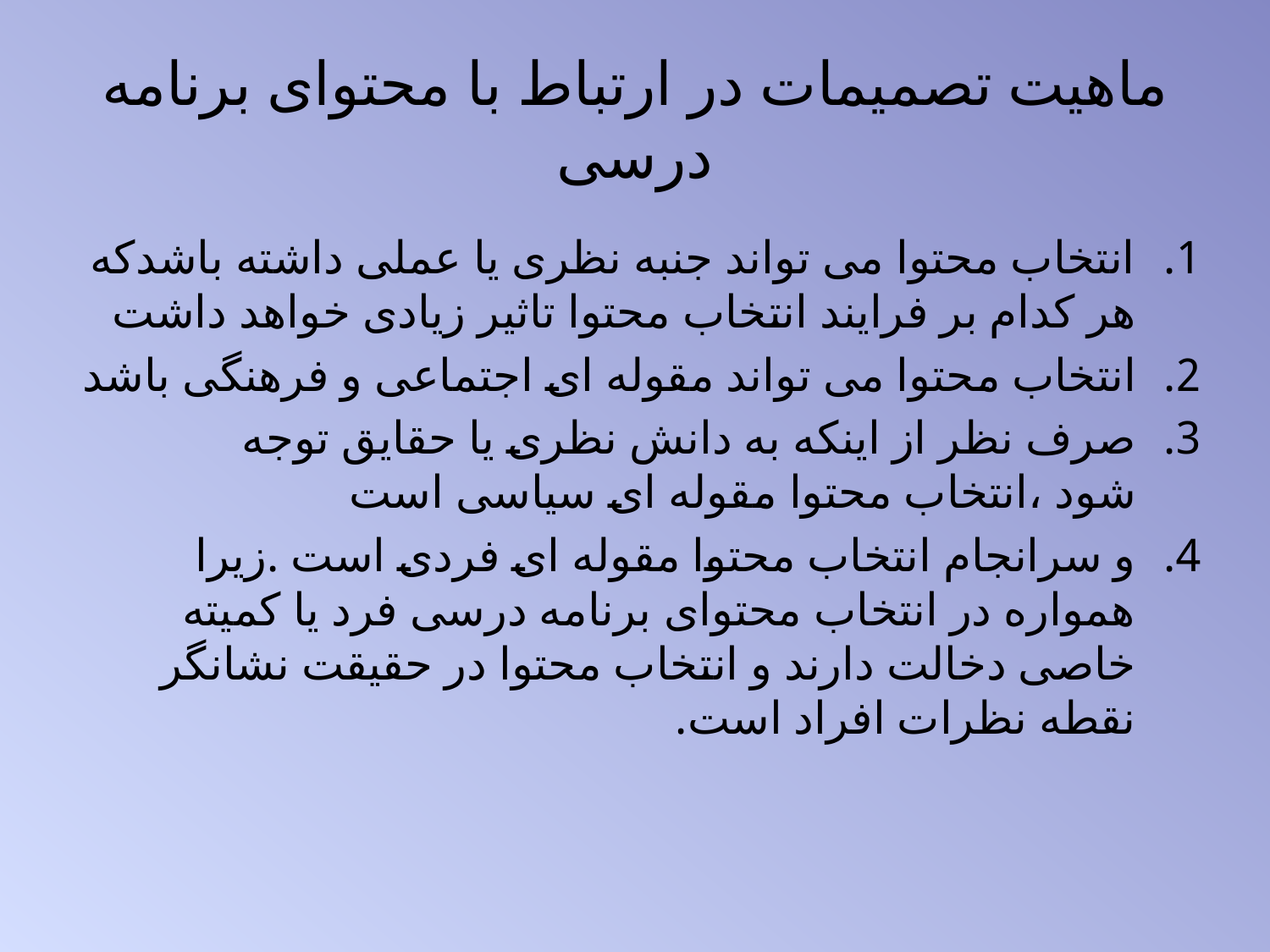

# ماهیت تصمیمات در ارتباط با محتوای برنامه درسی
انتخاب محتوا می تواند جنبه نظری یا عملی داشته باشدکه هر کدام بر فرایند انتخاب محتوا تاثیر زیادی خواهد داشت
انتخاب محتوا می تواند مقوله ای اجتماعی و فرهنگی باشد
صرف نظر از اینکه به دانش نظری یا حقایق توجه شود ،انتخاب محتوا مقوله ای سیاسی است
و سرانجام انتخاب محتوا مقوله ای فردی است .زیرا همواره در انتخاب محتوای برنامه درسی فرد یا کمیته خاصی دخالت دارند و انتخاب محتوا در حقیقت نشانگر نقطه نظرات افراد است.